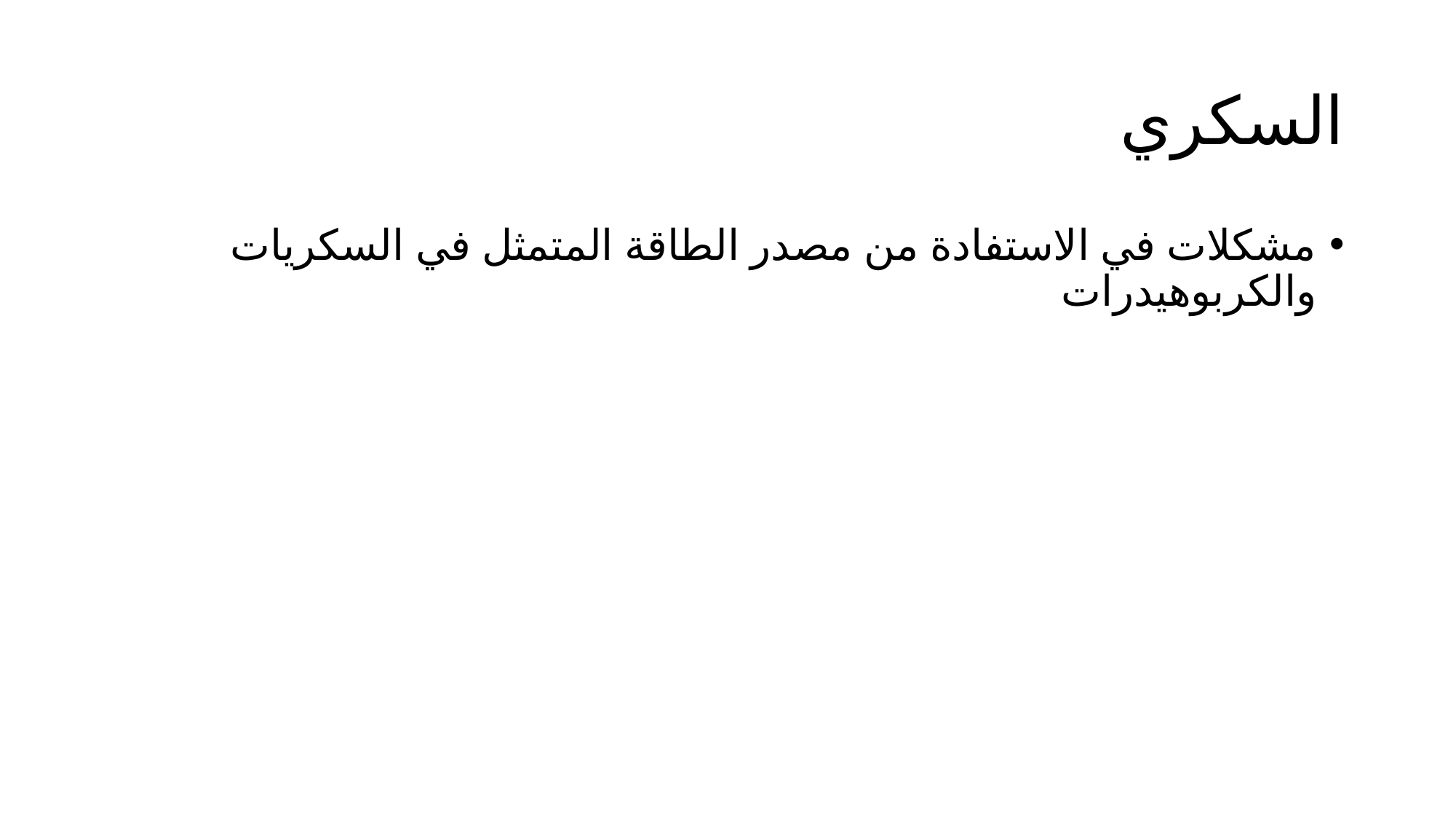

# السكري
مشكلات في الاستفادة من مصدر الطاقة المتمثل في السكريات والكربوهيدرات